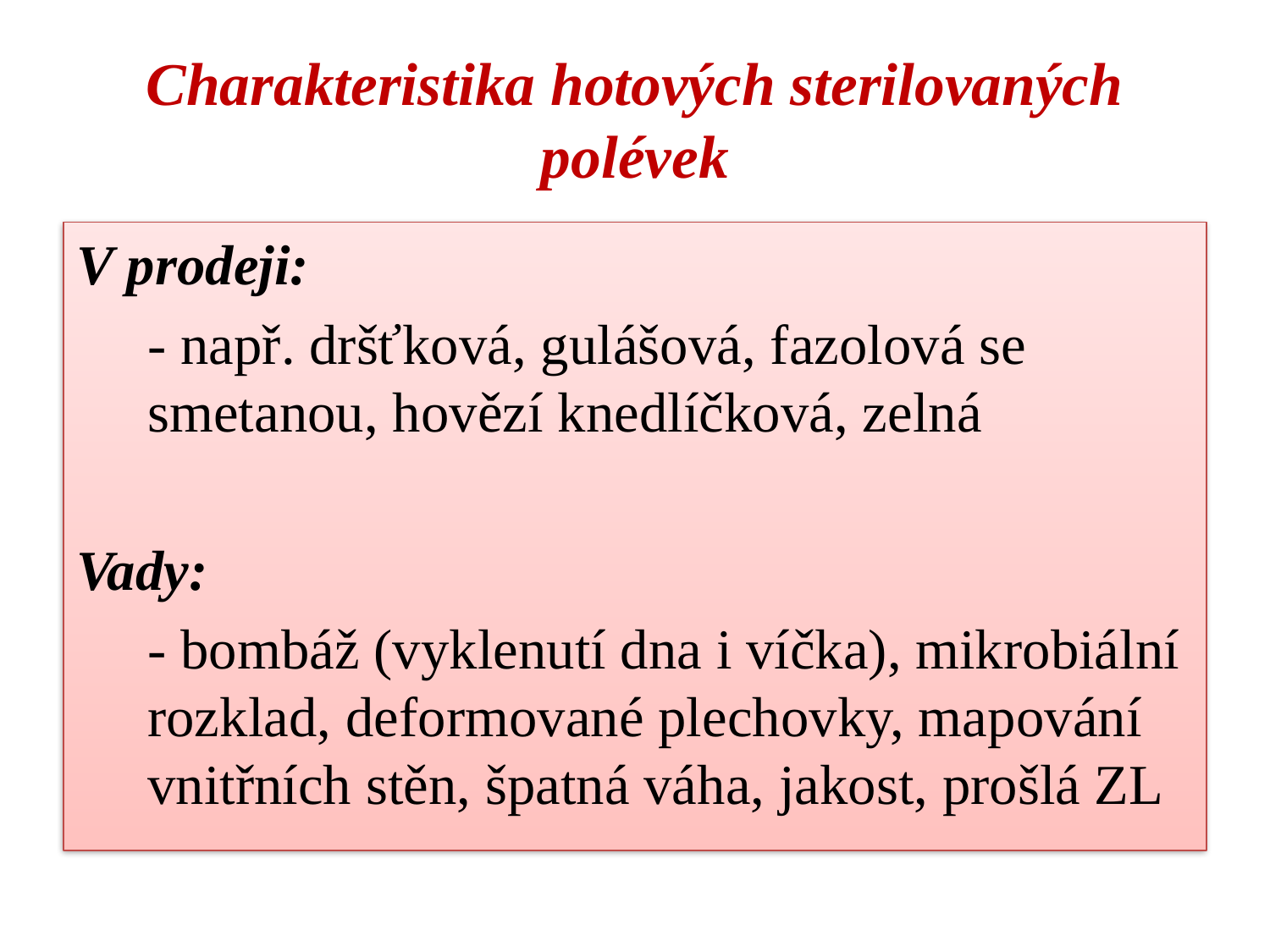

# Charakteristika hotových sterilovaných polévek
V prodeji:
	- např. dršťková, gulášová, fazolová se smetanou, hovězí knedlíčková, zelná

Vady:
	- bombáž (vyklenutí dna i víčka), mikrobiální rozklad, deformované plechovky, mapování vnitřních stěn, špatná váha, jakost, prošlá ZL